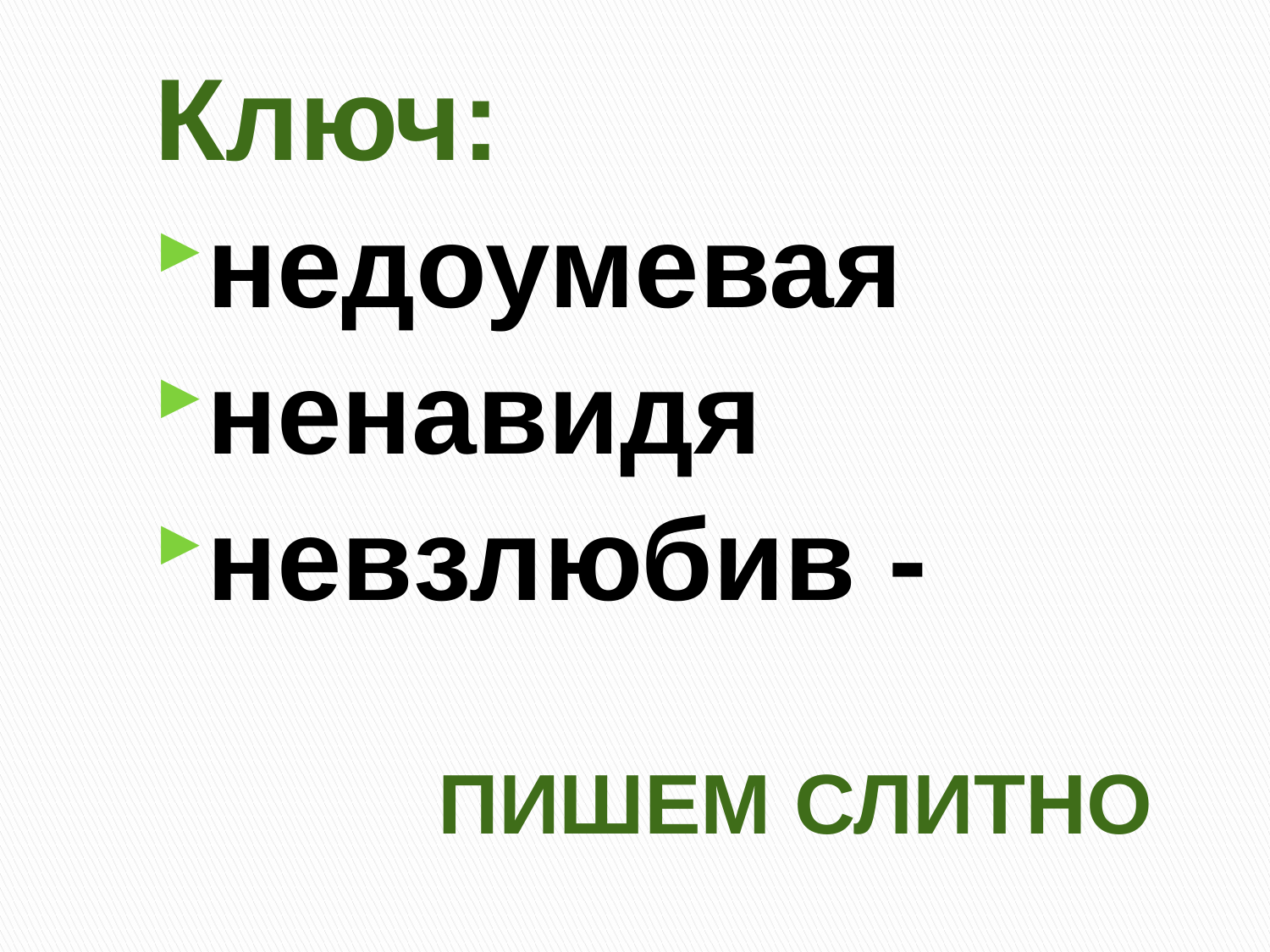

Ключ:
недоумевая
ненавидя
невзлюбив -

#
ПИШЕМ СЛИТНО